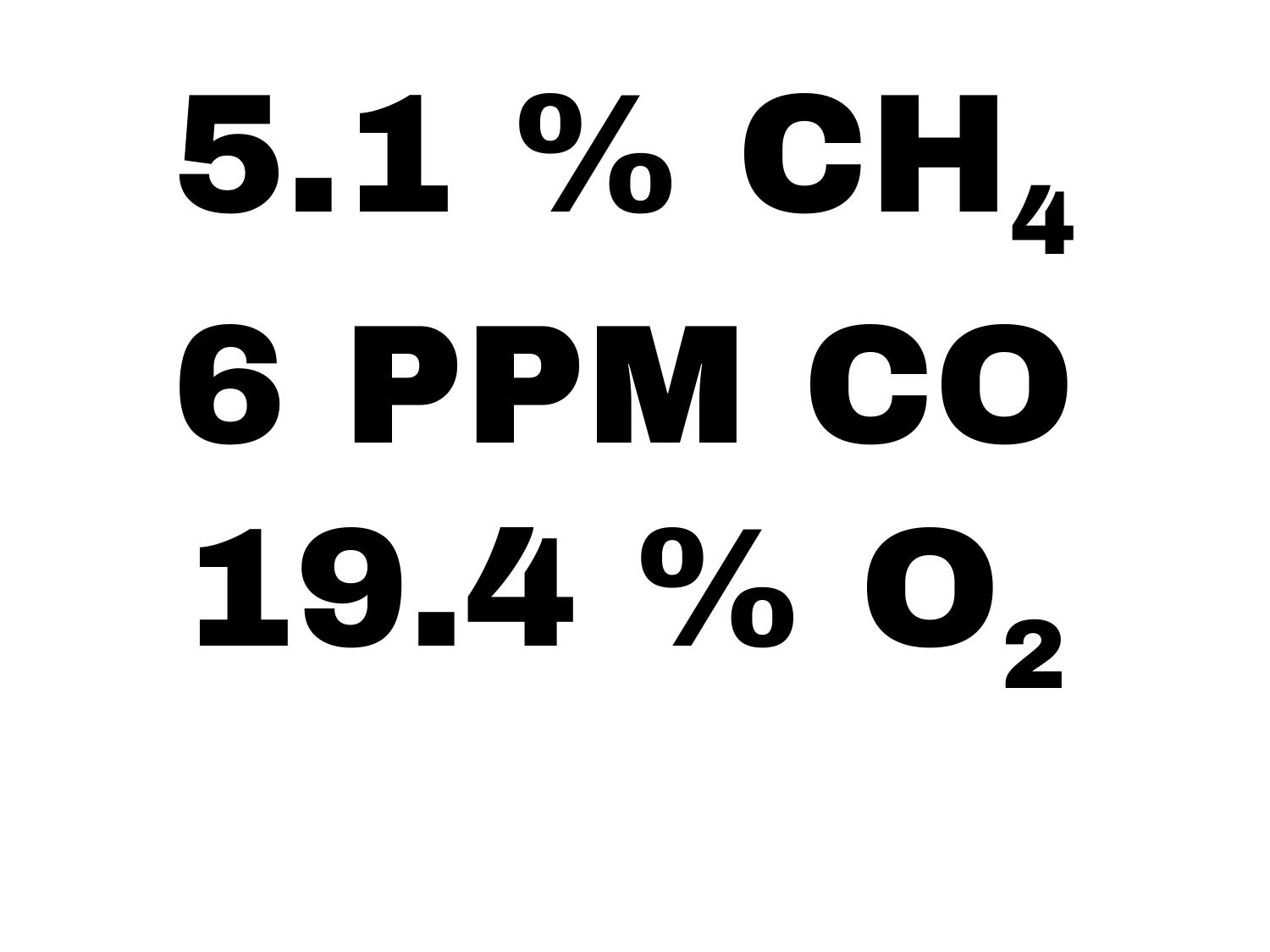

# 5.1 % CH4 6 PPM CO 19.4 % O2